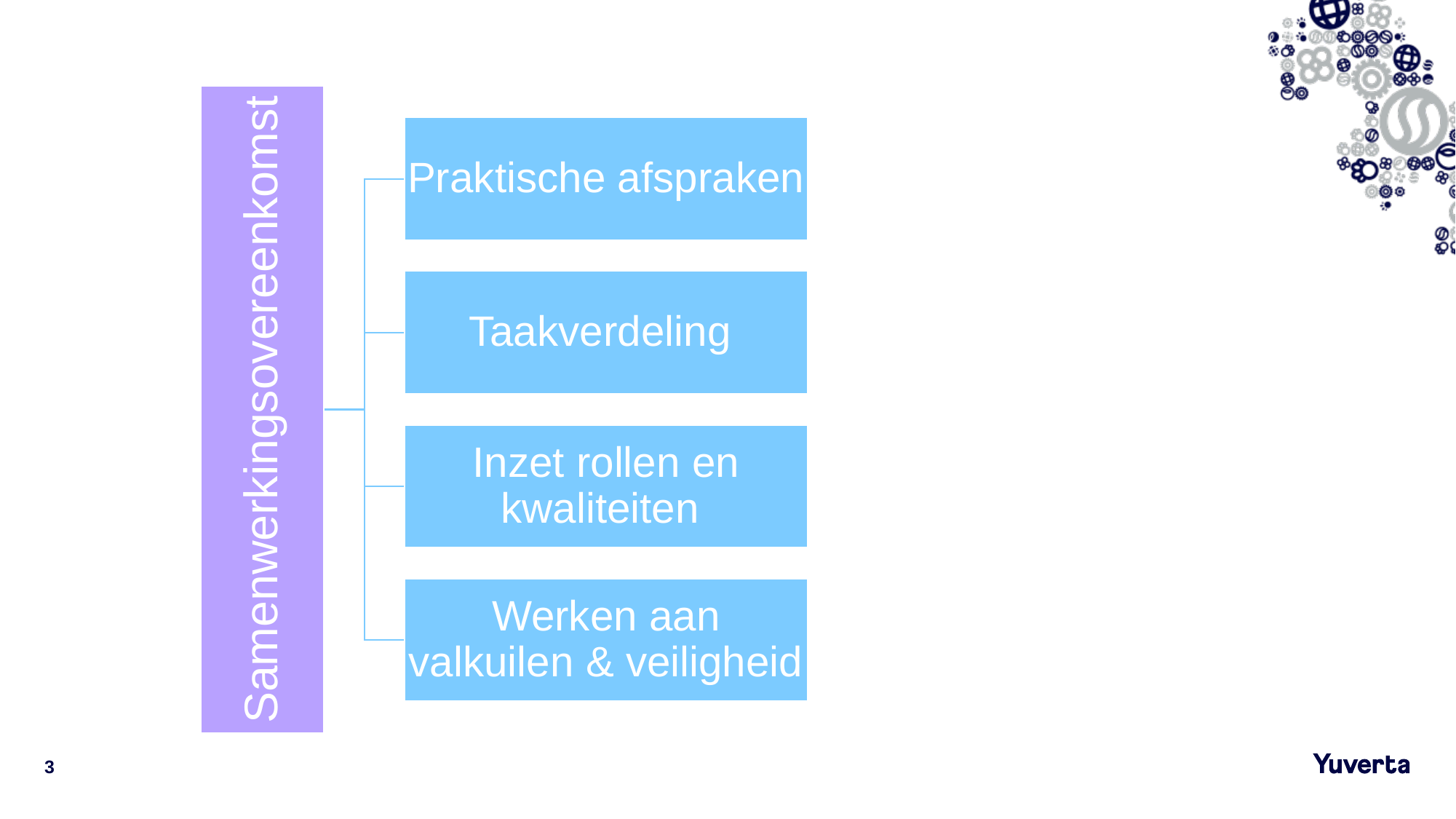

Samenwerkingsovereenkomst
Praktische afspraken
Taakverdeling
Inzet rollen en kwaliteiten
Werken aan valkuilen & veiligheid
3
31-8-2023